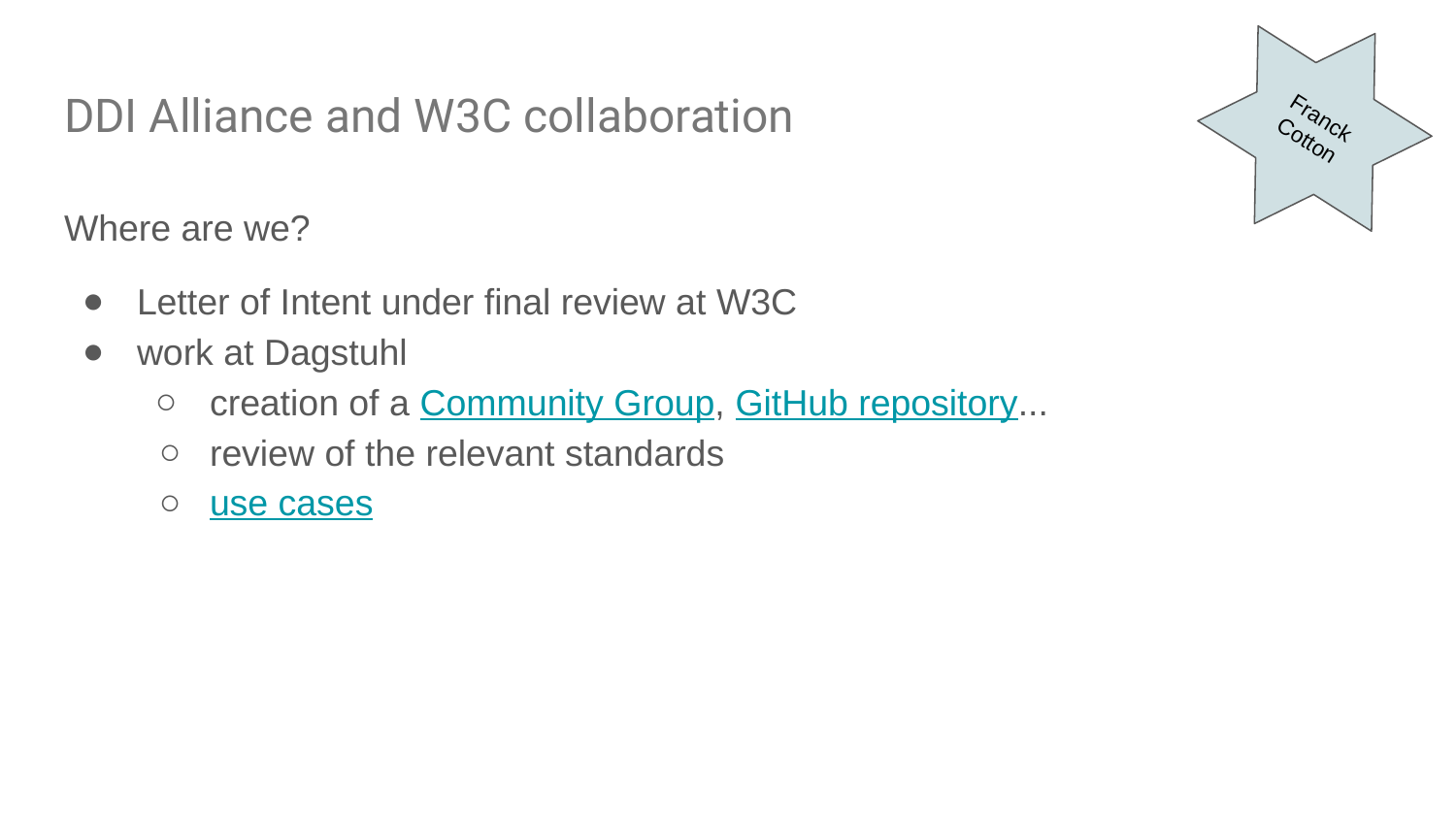

Franck Cotton
# DDI Alliance and W3C collaboration
Where are we?
Letter of Intent under final review at W3C
work at Dagstuhl
creation of a Community Group, GitHub repository...
review of the relevant standards
use cases